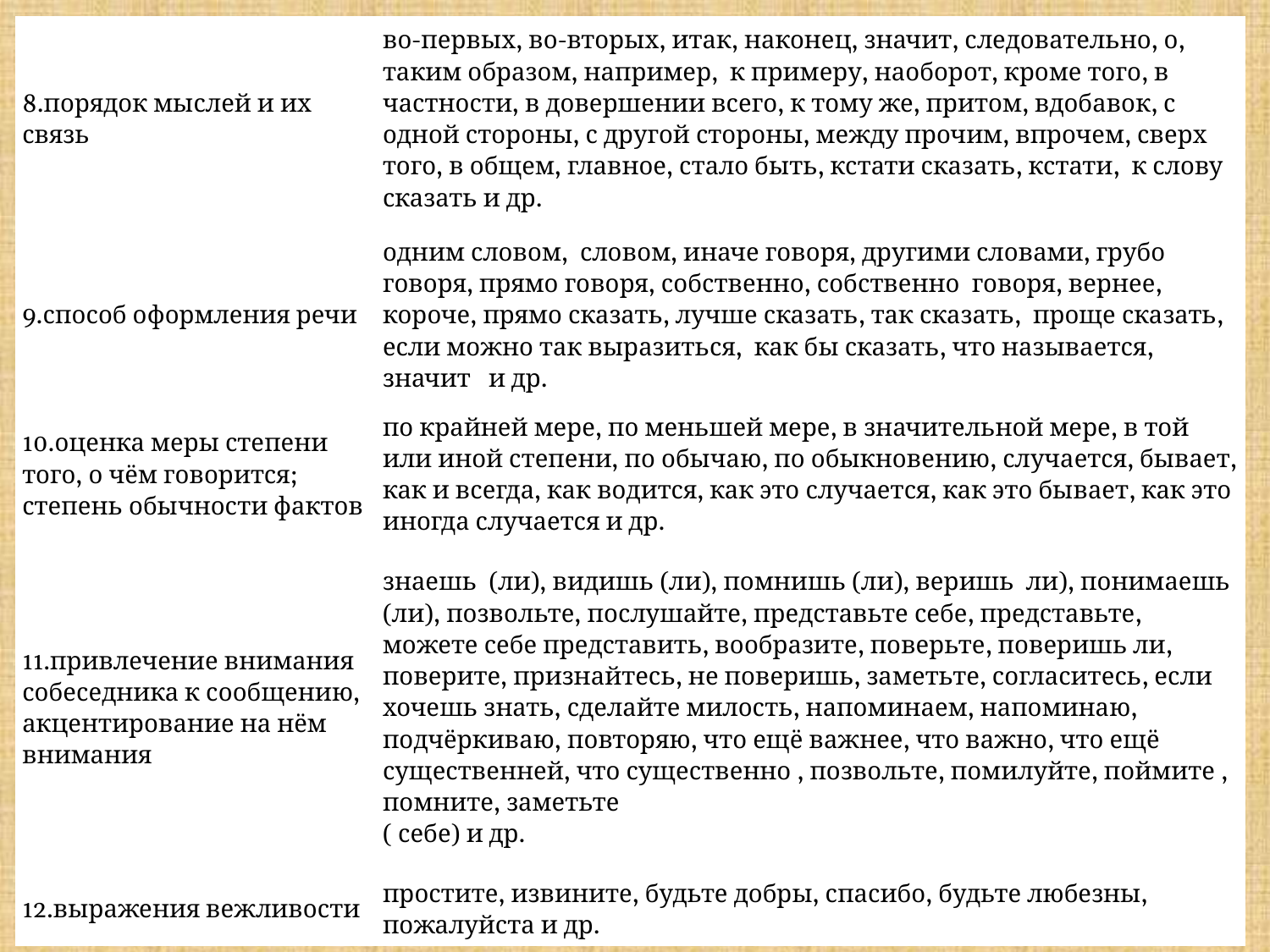

| 8.порядок мыслей и их связь | во-первых, во-вторых, итак, наконец, значит, следовательно, о, таким образом, например,  к примеру, наоборот, кроме того, в частности, в довершении всего, к тому же, притом, вдобавок, с одной стороны, с другой стороны, между прочим, впрочем, сверх того, в общем, главное, стало быть, кстати сказать, кстати,  к слову сказать и др. |
| --- | --- |
| 9.способ оформления речи | одним словом,  словом, иначе говоря, другими словами, грубо говоря, прямо говоря, собственно, собственно  говоря, вернее,  короче, прямо сказать, лучше сказать, так сказать,  проще сказать, если можно так выразиться,  как бы сказать, что называется, значит   и др. |
| 10.оценка меры степени того, о чём говорится; степень обычности фактов | по крайней мере, по меньшей мере, в значительной мере, в той или иной степени, по обычаю, по обыкновению, случается, бывает, как и всегда, как водится, как это случается, как это бывает, как это иногда случается и др. |
| 11.привлечение внимания собеседника к сообщению, акцентирование на нём внимания | знаешь  (ли), видишь (ли), помнишь (ли), веришь  ли), понимаешь (ли), позвольте, послушайте, представьте себе, представьте, можете себе представить, вообразите, поверьте, поверишь ли, поверите, признайтесь, не поверишь, заметьте, согласитесь, если хочешь знать, сделайте милость, напоминаем, напоминаю, подчёркиваю, повторяю, что ещё важнее, что важно, что ещё существенней, что существенно , позвольте, помилуйте, поймите , помните, заметьте    ( себе) и др. |
| 12.выражения вежливости | простите, извините, будьте добры, спасибо, будьте любезны, пожалуйста и др. |